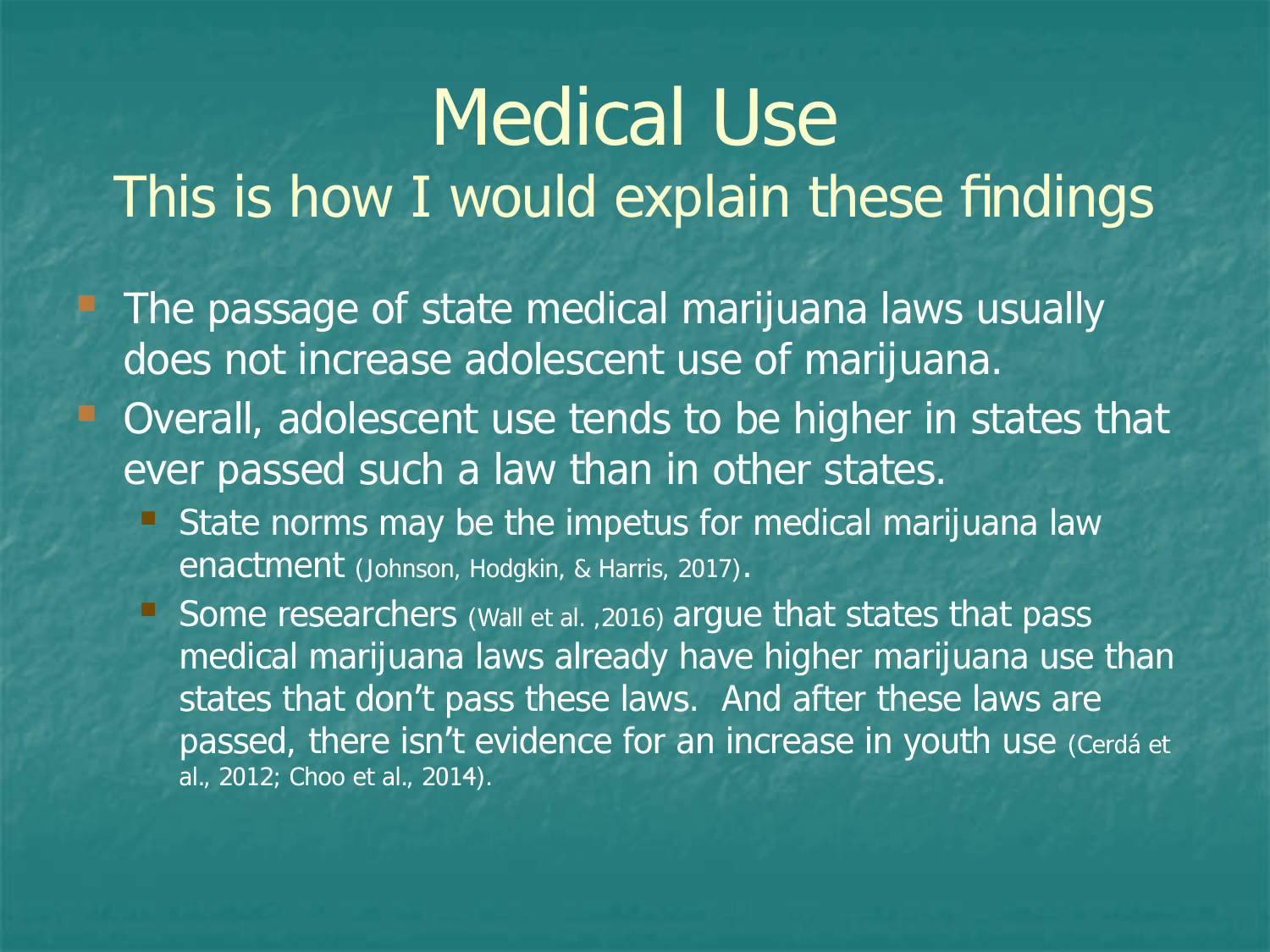

# Medical Use This is how I would explain these findings
The passage of state medical marijuana laws usually does not increase adolescent use of marijuana.
Overall, adolescent use tends to be higher in states that ever passed such a law than in other states.
State norms may be the impetus for medical marijuana law enactment (Johnson, Hodgkin, & Harris, 2017).
Some researchers (Wall et al. ,2016) argue that states that pass medical marijuana laws already have higher marijuana use than states that don’t pass these laws.  And after these laws are passed, there isn’t evidence for an increase in youth use (Cerdá et al., 2012; Choo et al., 2014).